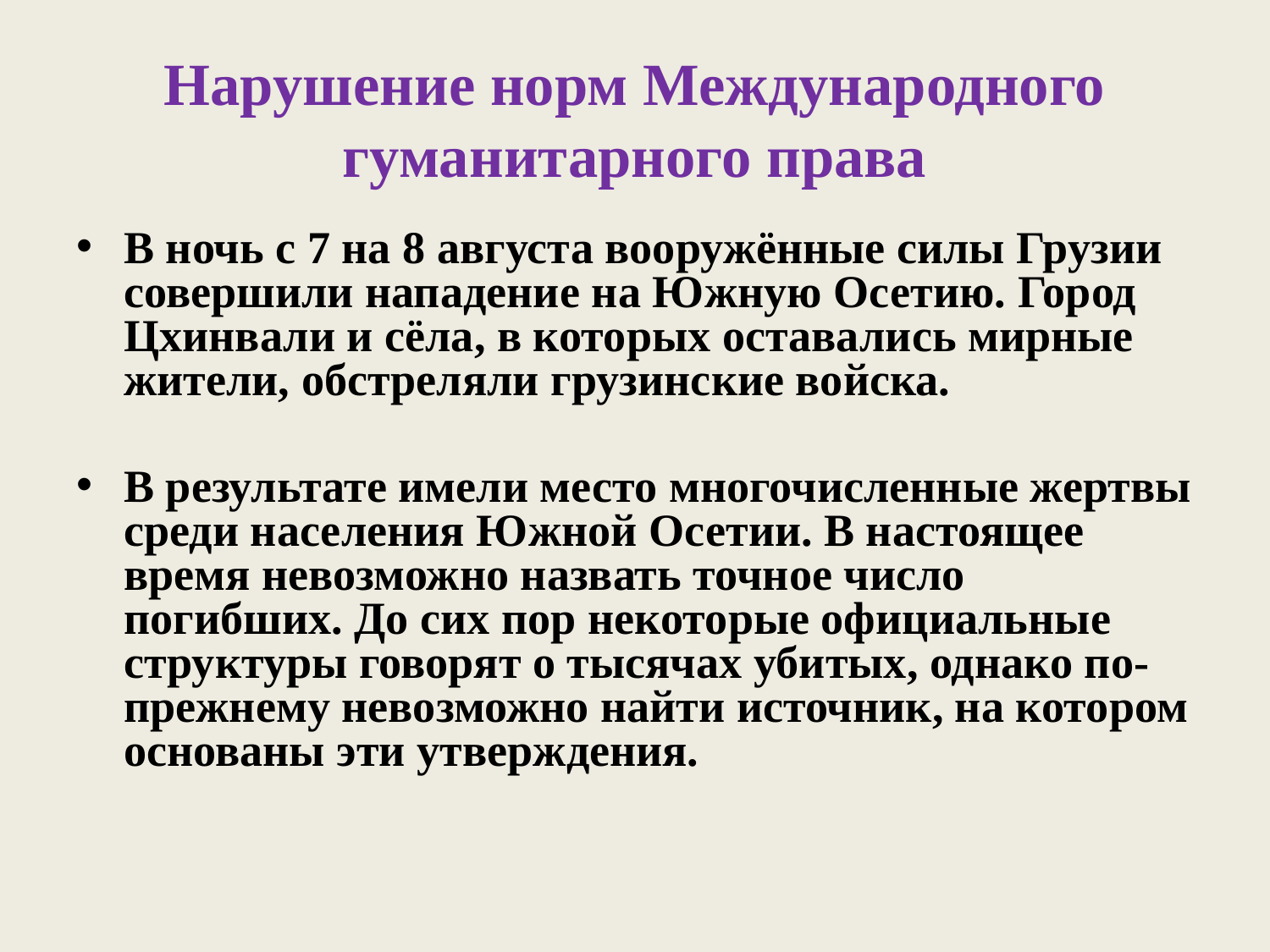

# Нарушение норм Международного гуманитарного права
В ночь с 7 на 8 августа вооружённые силы Грузии совершили нападение на Южную Осетию. Город Цхинвали и сёла, в которых оставались мирные жители, обстреляли грузинские войска.

В результате имели место многочисленные жертвы среди населения Южной Осетии. В настоящее время невозможно назвать точное число погибших. До сих пор некоторые официальные структуры говорят о тысячах убитых, однако по-прежнему невозможно найти источник, на котором основаны эти утверждения.